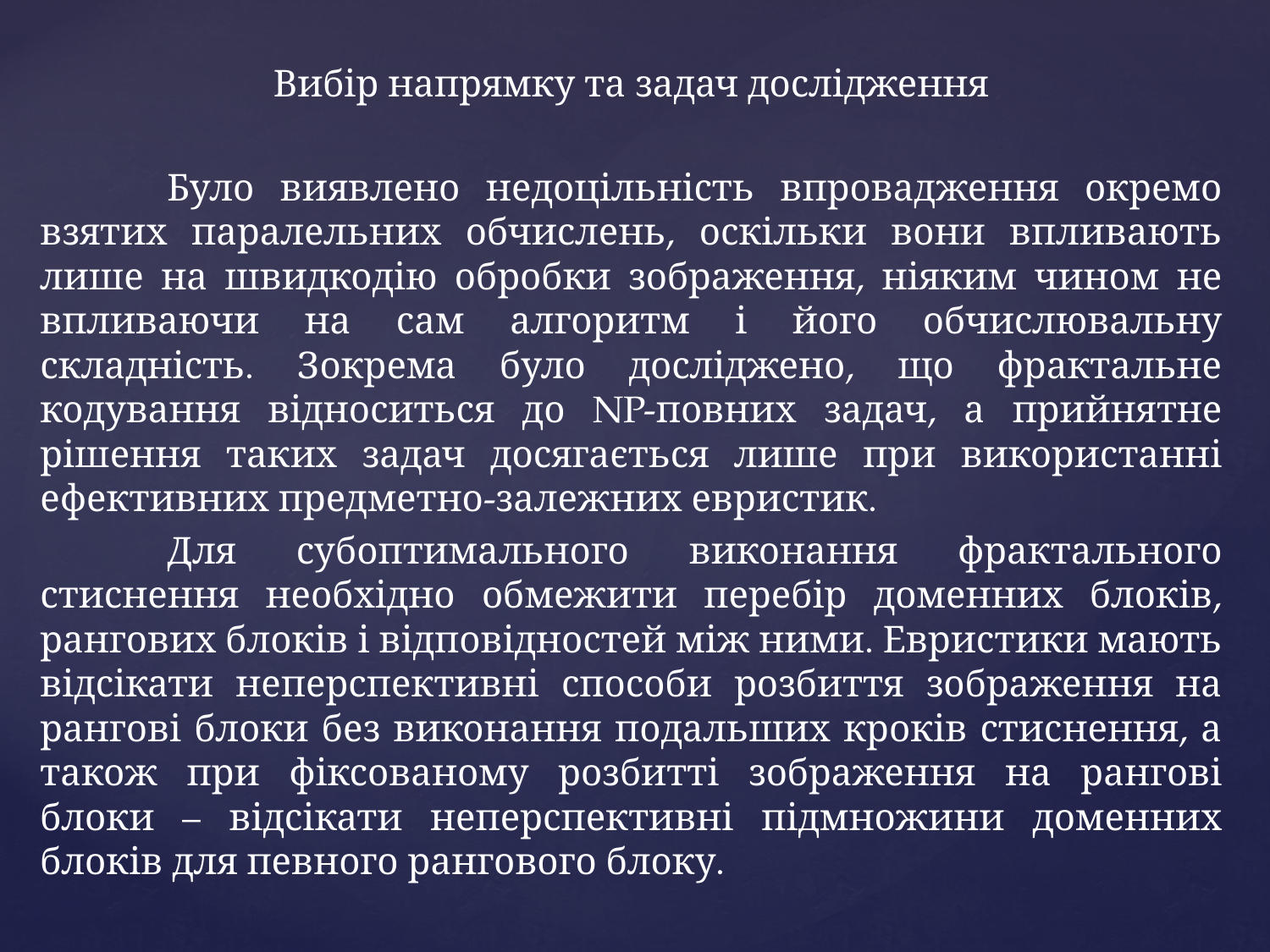

Вибір напрямку та задач дослідження

	Було виявлено недоцільність впровадження окремо взятих паралельних обчислень, оскільки вони впливають лише на швидкодію обробки зображення, ніяким чином не впливаючи на сам алгоритм і його обчислювальну складність. Зокрема було досліджено, що фрактальне кодування відноситься до NP-повних задач, а прийнятне рішення таких задач досягається лише при використанні ефективних предметно-залежних евристик.
	Для субоптимального виконання фрактального стиснення необхідно обмежити перебір доменних блоків, рангових блоків і відповідностей між ними. Евристики мають відсікати неперспективні способи розбиття зображення на рангові блоки без виконання подальших кроків стиснення, а також при фіксованому розбитті зображення на рангові блоки – відсікати неперспективні підмножини доменних блоків для певного рангового блоку.